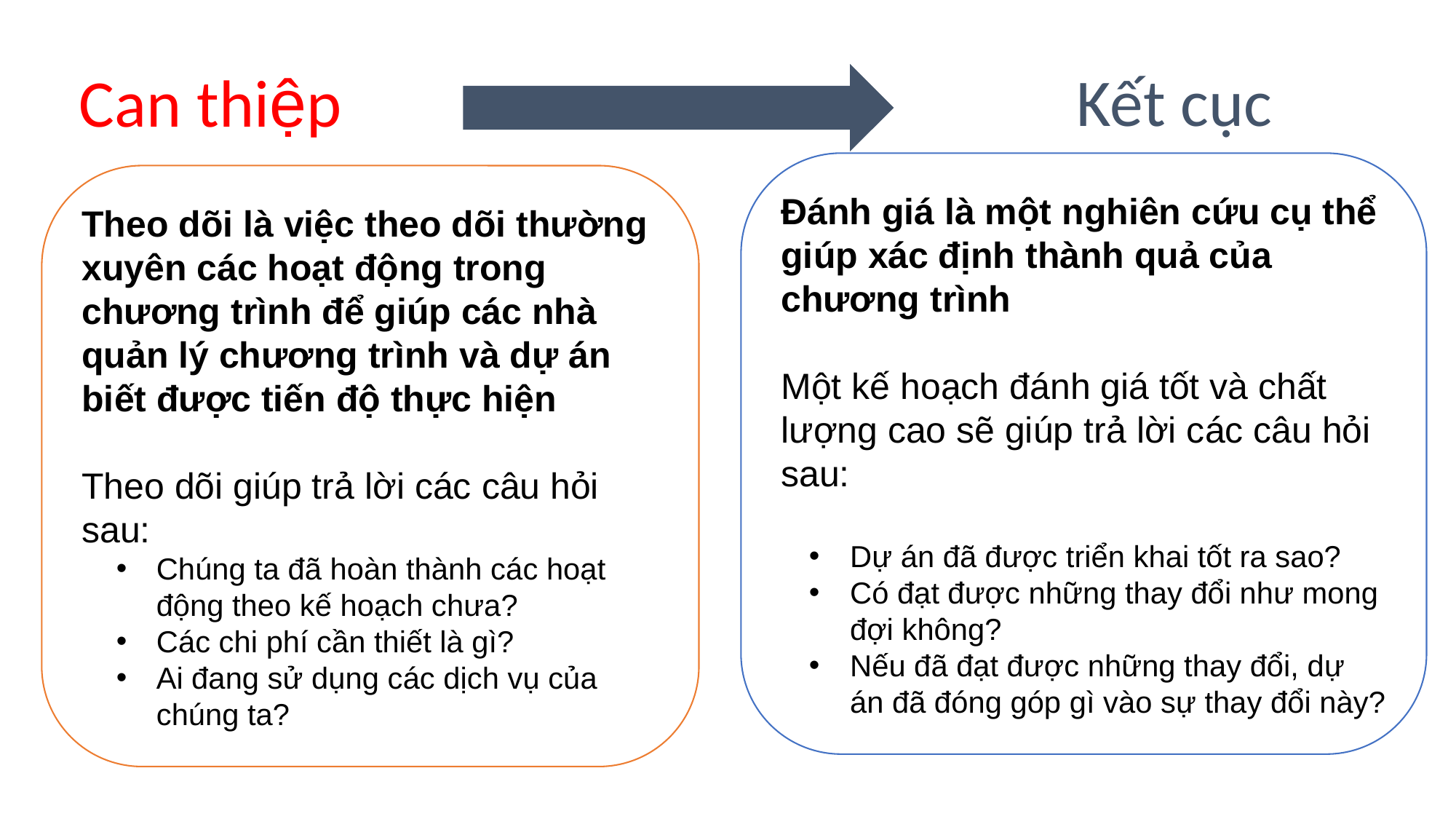

Kết cục
Can thiệp

Đánh giá là một nghiên cứu cụ thể giúp xác định thành quả của chương trình

Một kế hoạch đánh giá tốt và chất lượng cao sẽ giúp trả lời các câu hỏi sau:

Dự án đã được triển khai tốt ra sao?
Có đạt được những thay đổi như mong đợi không?
Nếu đã đạt được những thay đổi, dự án đã đóng góp gì vào sự thay đổi này?
Theo dõi là việc theo dõi thường xuyên các hoạt động trong chương trình để giúp các nhà quản lý chương trình và dự án biết được tiến độ thực hiện

Theo dõi giúp trả lời các câu hỏi sau:
Chúng ta đã hoàn thành các hoạt động theo kế hoạch chưa?
Các chi phí cần thiết là gì?
Ai đang sử dụng các dịch vụ của chúng ta?